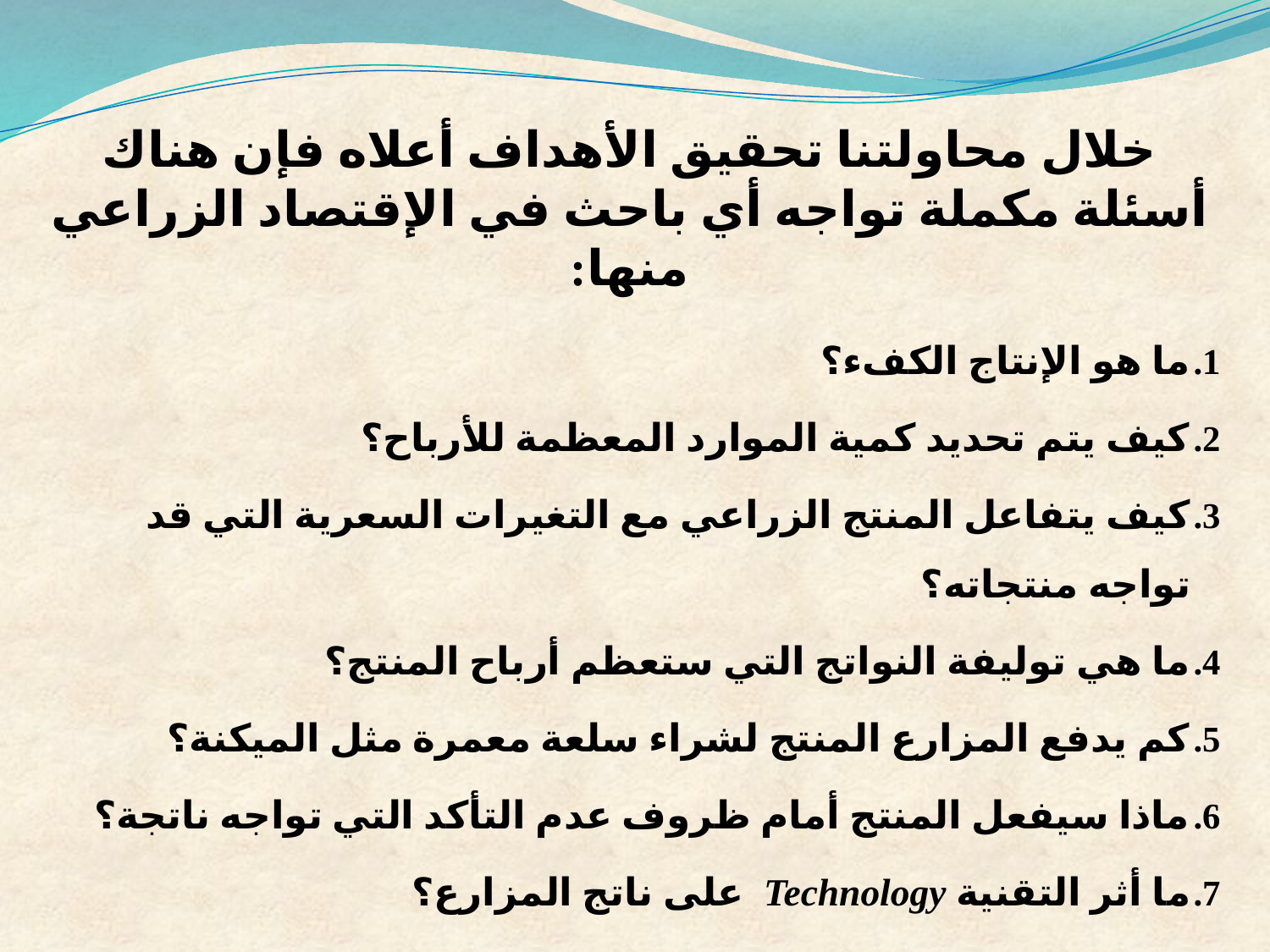

خلال محاولتنا تحقيق الأهداف أعلاه فإن هناك أسئلة مكملة تواجه أي باحث في الإقتصاد الزراعي منها:
ما هو الإنتاج الكفء؟
كيف يتم تحديد كمية الموارد المعظمة للأرباح؟
كيف يتفاعل المنتج الزراعي مع التغيرات السعرية التي قد تواجه منتجاته؟
ما هي توليفة النواتج التي ستعظم أرباح المنتج؟
كم يدفع المزارع المنتج لشراء سلعة معمرة مثل الميكنة؟
ماذا سيفعل المنتج أمام ظروف عدم التأكد التي تواجه ناتجة؟
ما أثر التقنية Technology  على ناتج المزارع؟